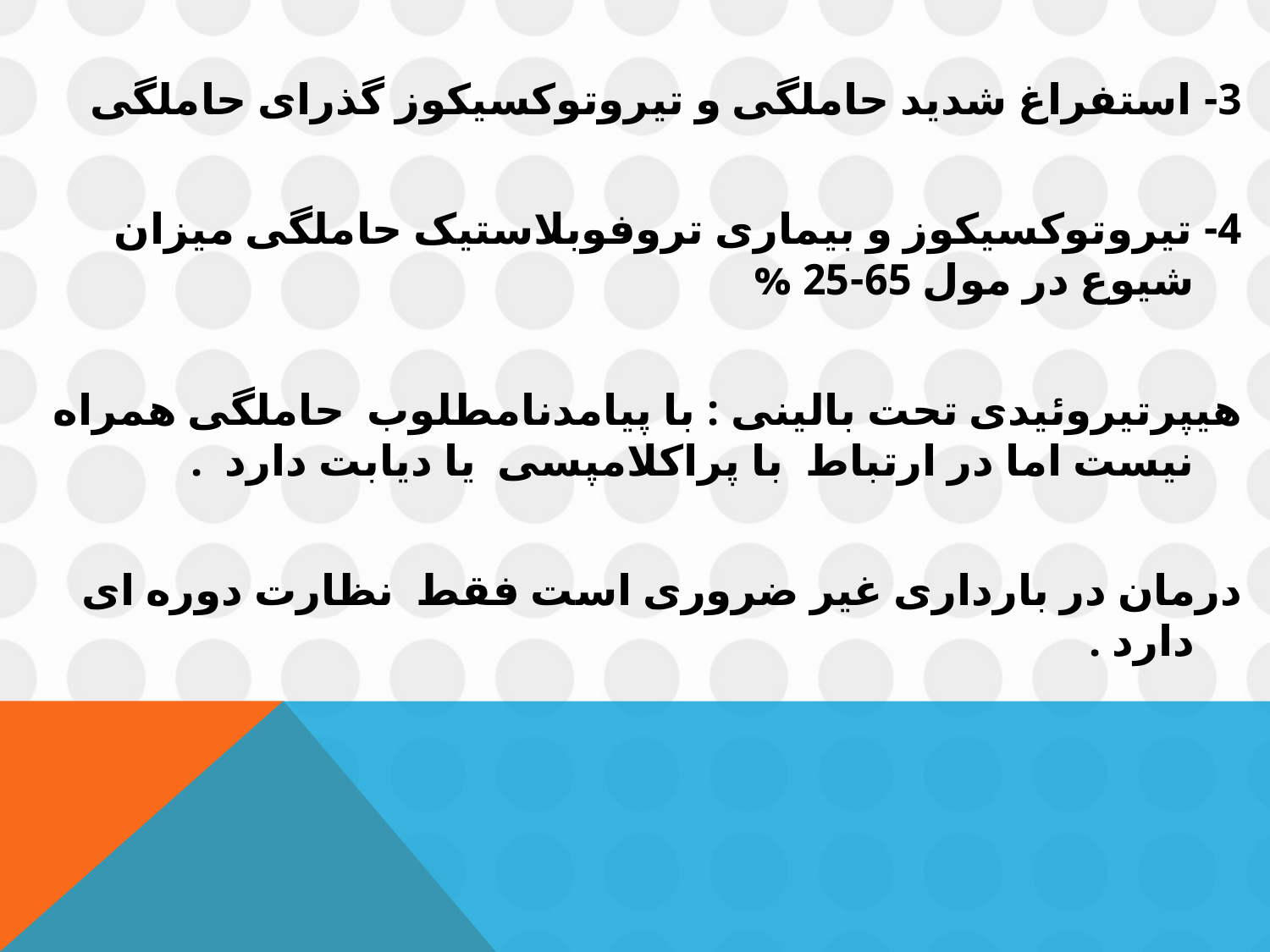

3- استفراغ شدید حاملگی و تیروتوکسیکوز گذرای حاملگی

4- تیروتوکسیکوز و بیماری تروفوبلاستیک حاملگی میزان شیوع در مول 65-25 %

هیپرتیروئیدی تحت بالینی : با پیامدنامطلوب  حاملگی همراه نیست اما در ارتباط  با پراکلامپسی  یا دیابت دارد  .

درمان در بارداری غیر ضروری است فقط  نظارت دوره ای دارد .